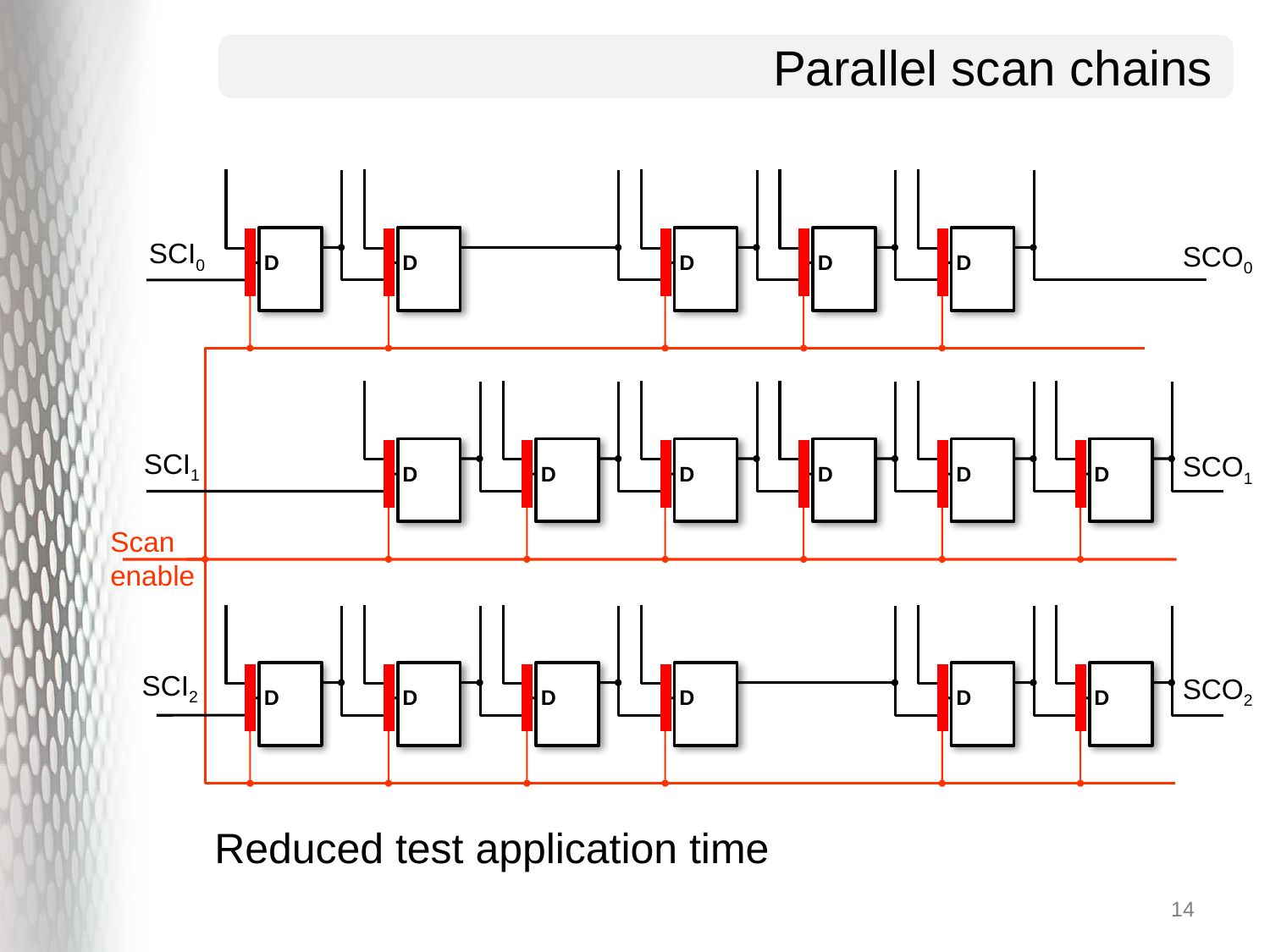

# Parallel scan chains

SCI0

SCO0
D
D
D
D
D

SCI1

SCO1
D
D
D
D
D
D

Scan enable

SCI2

SCO2

D
D
D
D
D
D

Reduced test application time